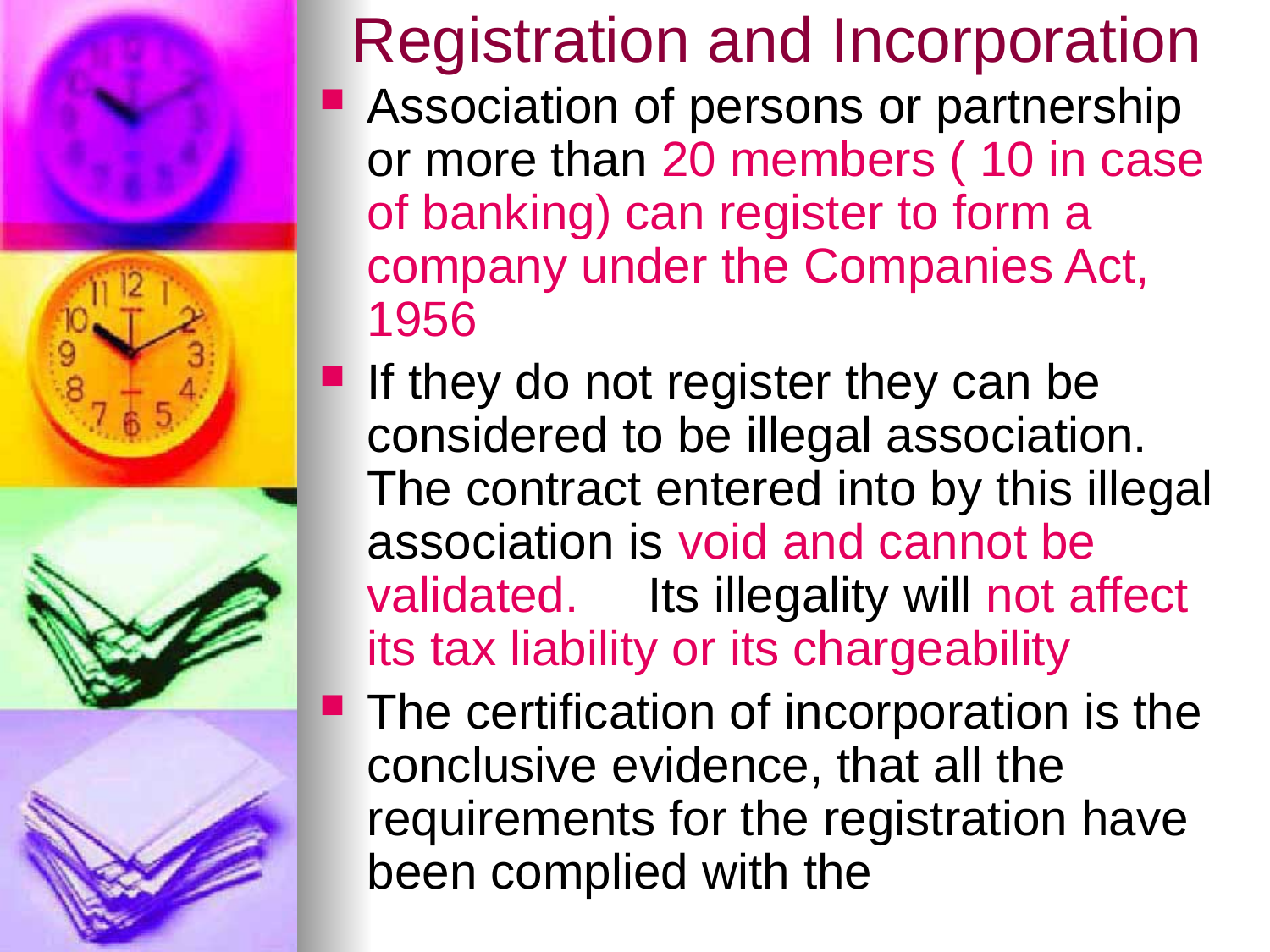

# Registration and Incorporation
Association of persons or partnership or more than 20 members ( 10 in case of banking) can register to form a company under the Companies Act, 1956
If they do not register they can be considered to be illegal association. The contract entered into by this illegal association is void and cannot be validated.     Its illegality will not affect  its tax liability or its chargeability
The certification of incorporation is the conclusive evidence, that all the requirements for the registration have been complied with the